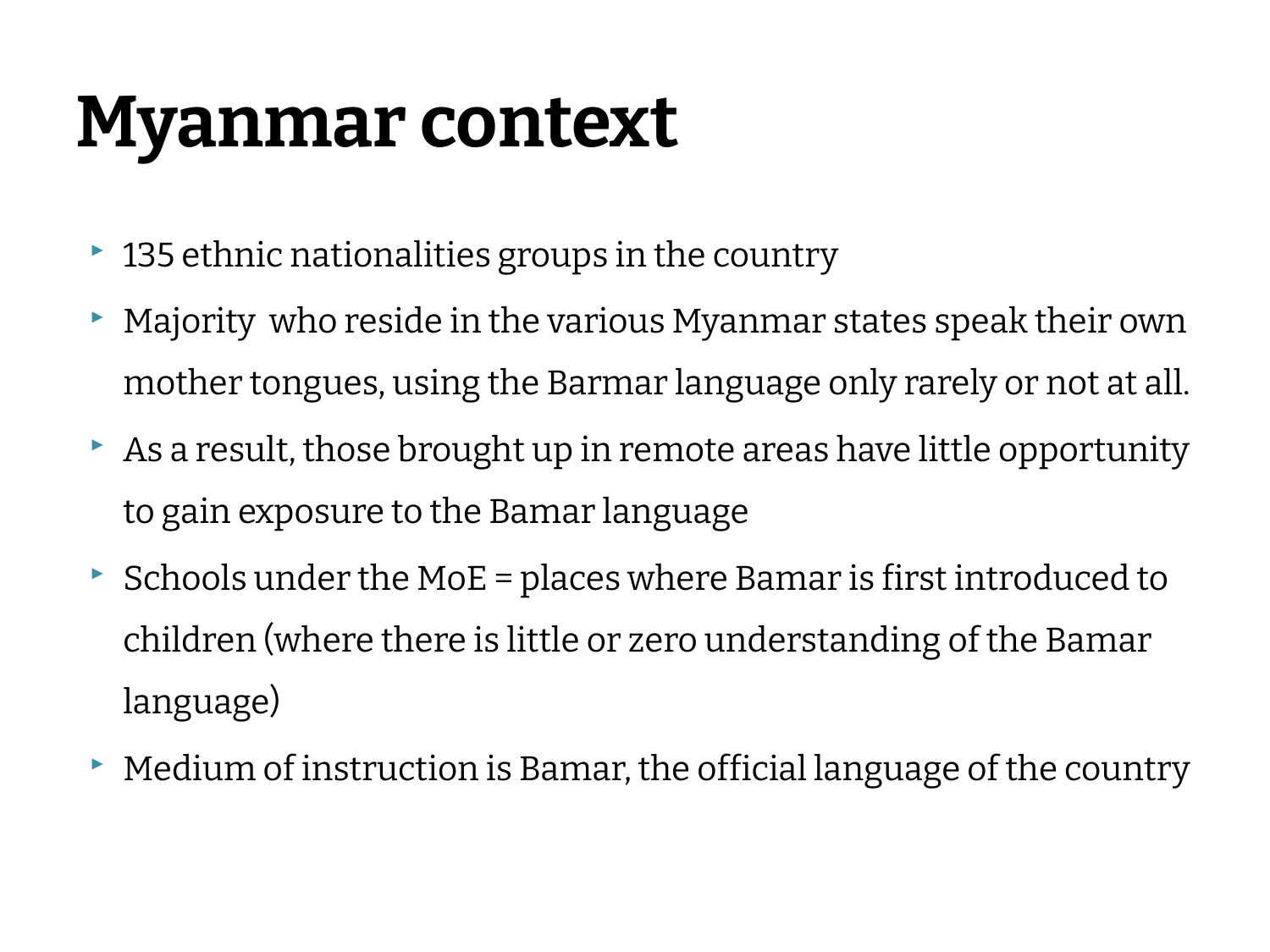

# Myanmar context
135 ethnic nationalities groups in the country
Majority  who reside in the various Myanmar states speak their own mother tongues, using the Barmar language only rarely or not at all.
As a result, those brought up in remote areas have little opportunity to gain exposure to the Bamar language
Schools under the MoE = places where Bamar is first introduced to children (where there is little or zero understanding of the Bamar language)
Medium of instruction is Bamar, the official language of the country